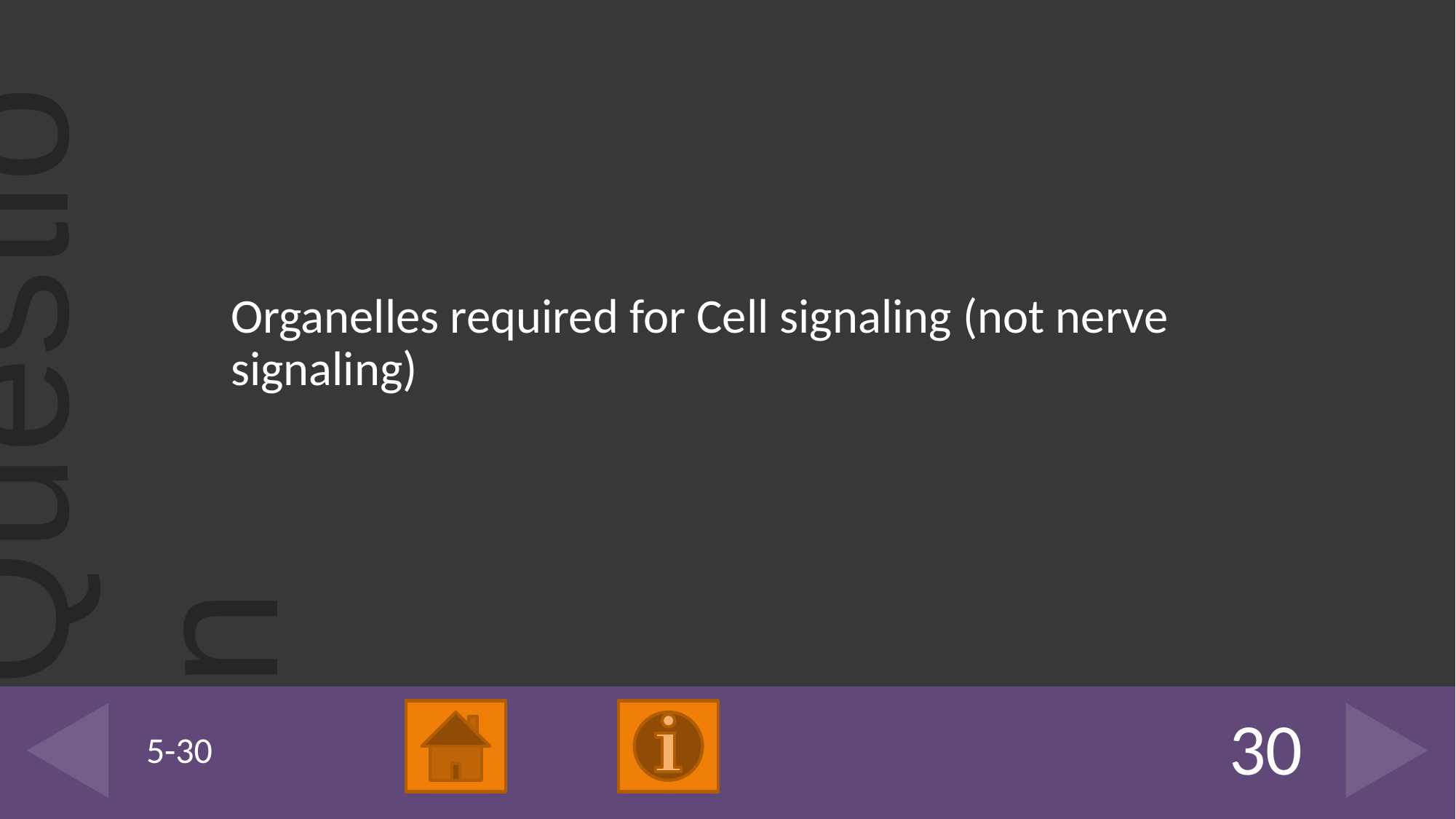

Organelles required for Cell signaling (not nerve signaling)

# 5-30
30